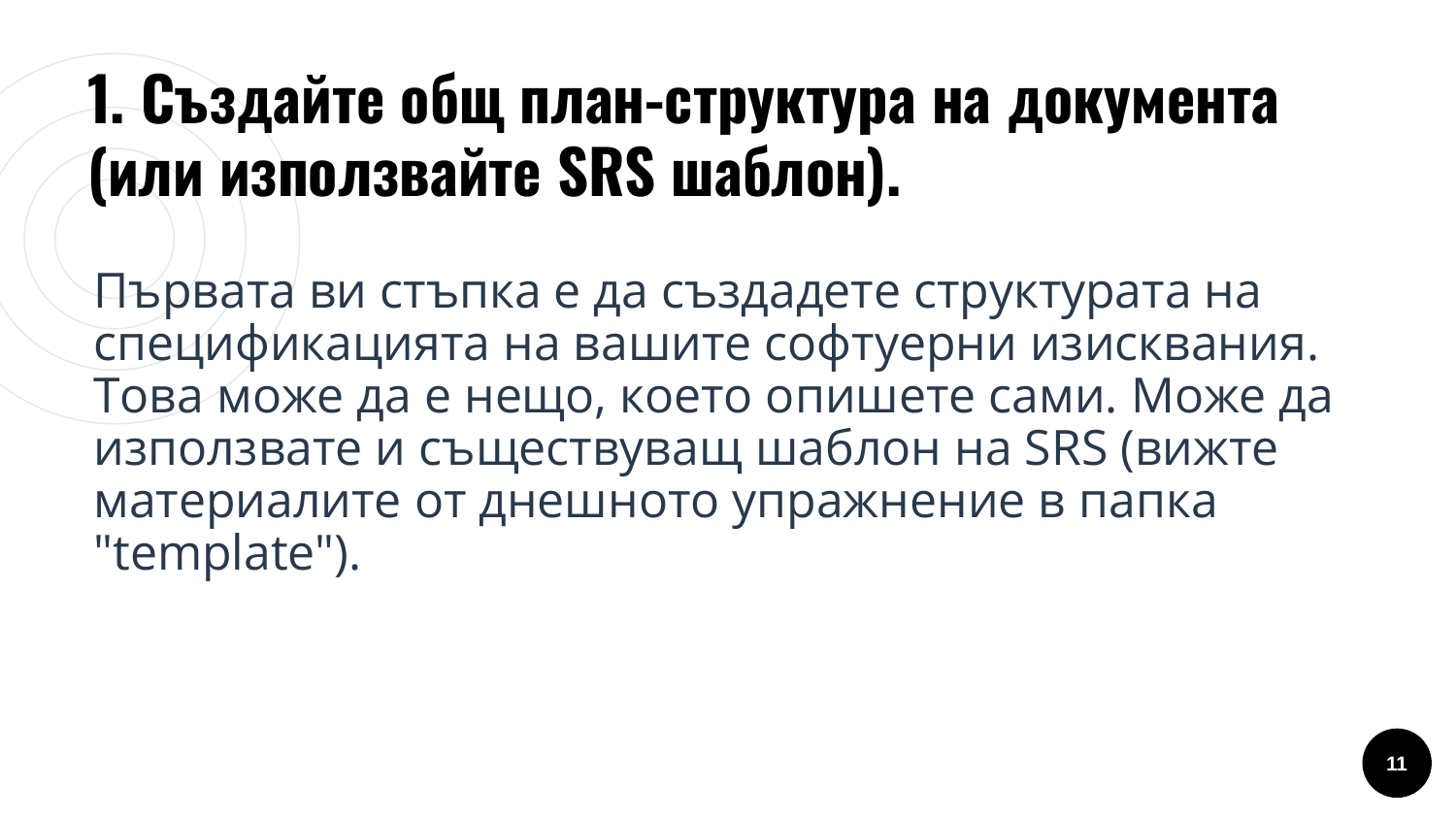

# 1. Създайте общ план-структура на документа (или използвайте SRS шаблон).
Първата ви стъпка е да създадете структурата на спецификацията на вашите софтуерни изисквания. Това може да е нещо, което опишете сами. Може да използвате и съществуващ шаблон на SRS (вижте материалите от днешното упражнение в папка "template").

Lorem um congue
11